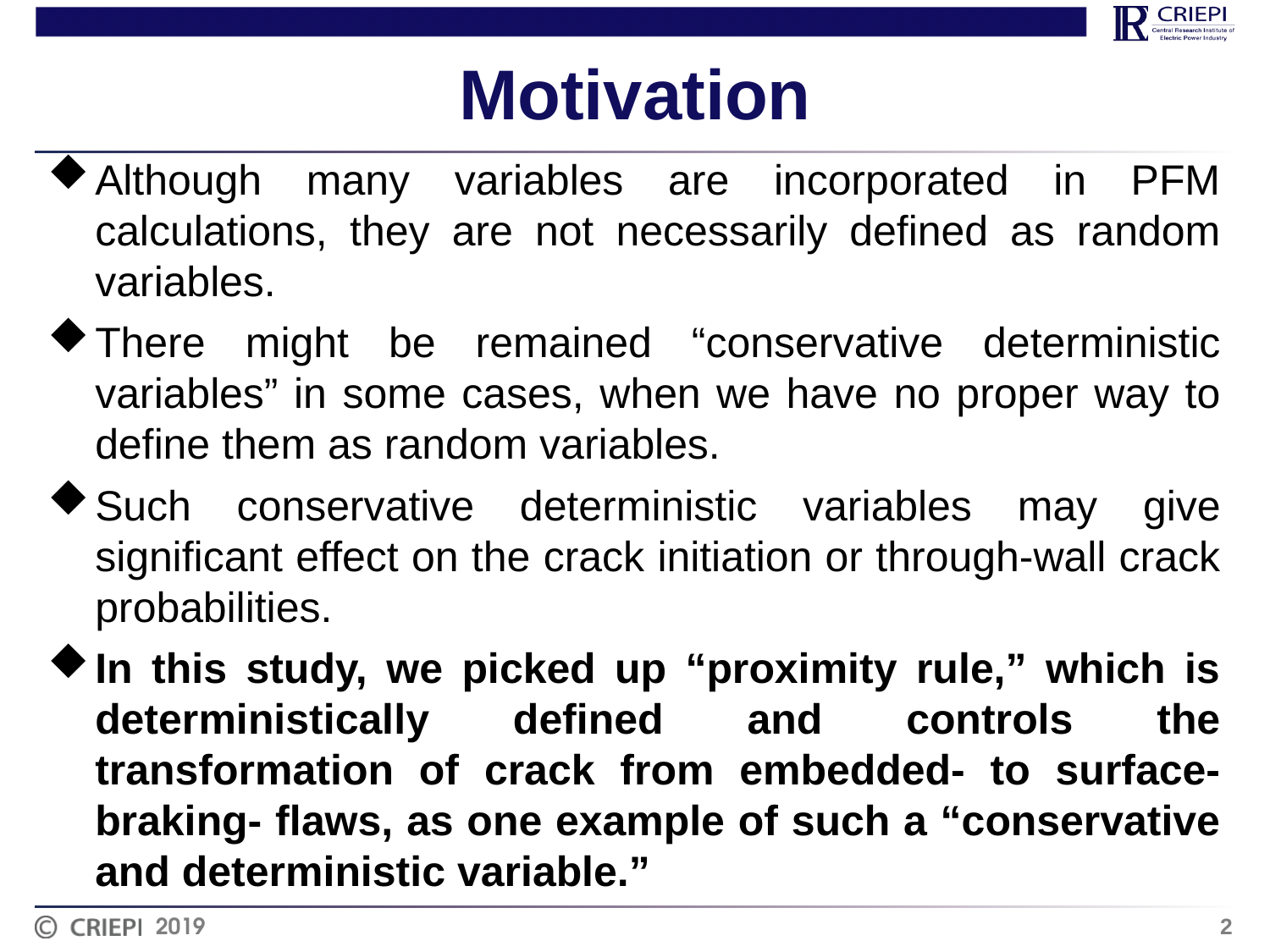

# Motivation
Although many variables are incorporated in PFM calculations, they are not necessarily defined as random variables.
There might be remained “conservative deterministic variables” in some cases, when we have no proper way to define them as random variables.
Such conservative deterministic variables may give significant effect on the crack initiation or through-wall crack probabilities.
In this study, we picked up “proximity rule,” which is deterministically defined and controls the transformation of crack from embedded- to surface-braking- flaws, as one example of such a “conservative and deterministic variable.”
2
2019